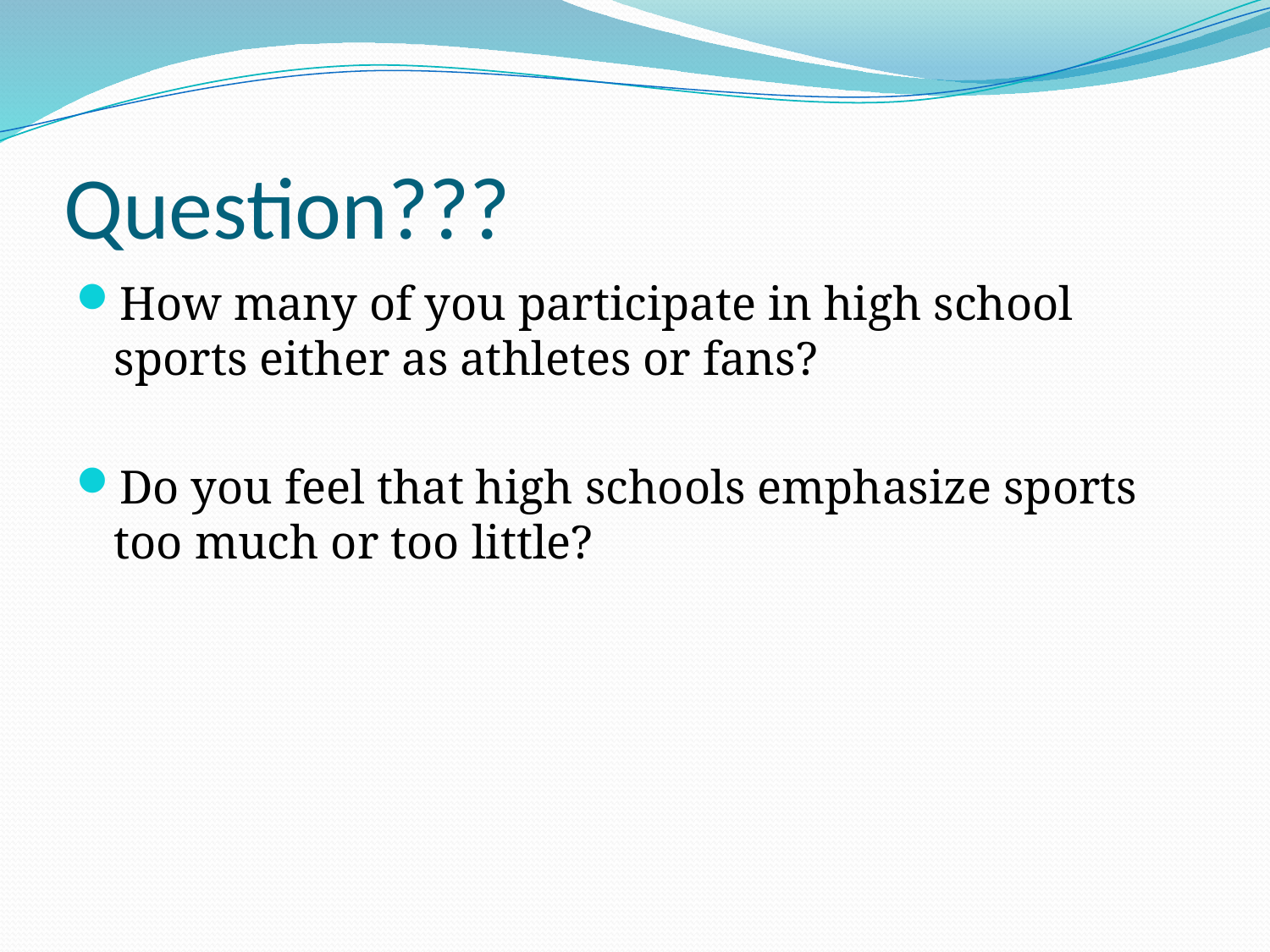

# Question???
How many of you participate in high school sports either as athletes or fans?

Do you feel that high schools emphasize sports too much or too little?